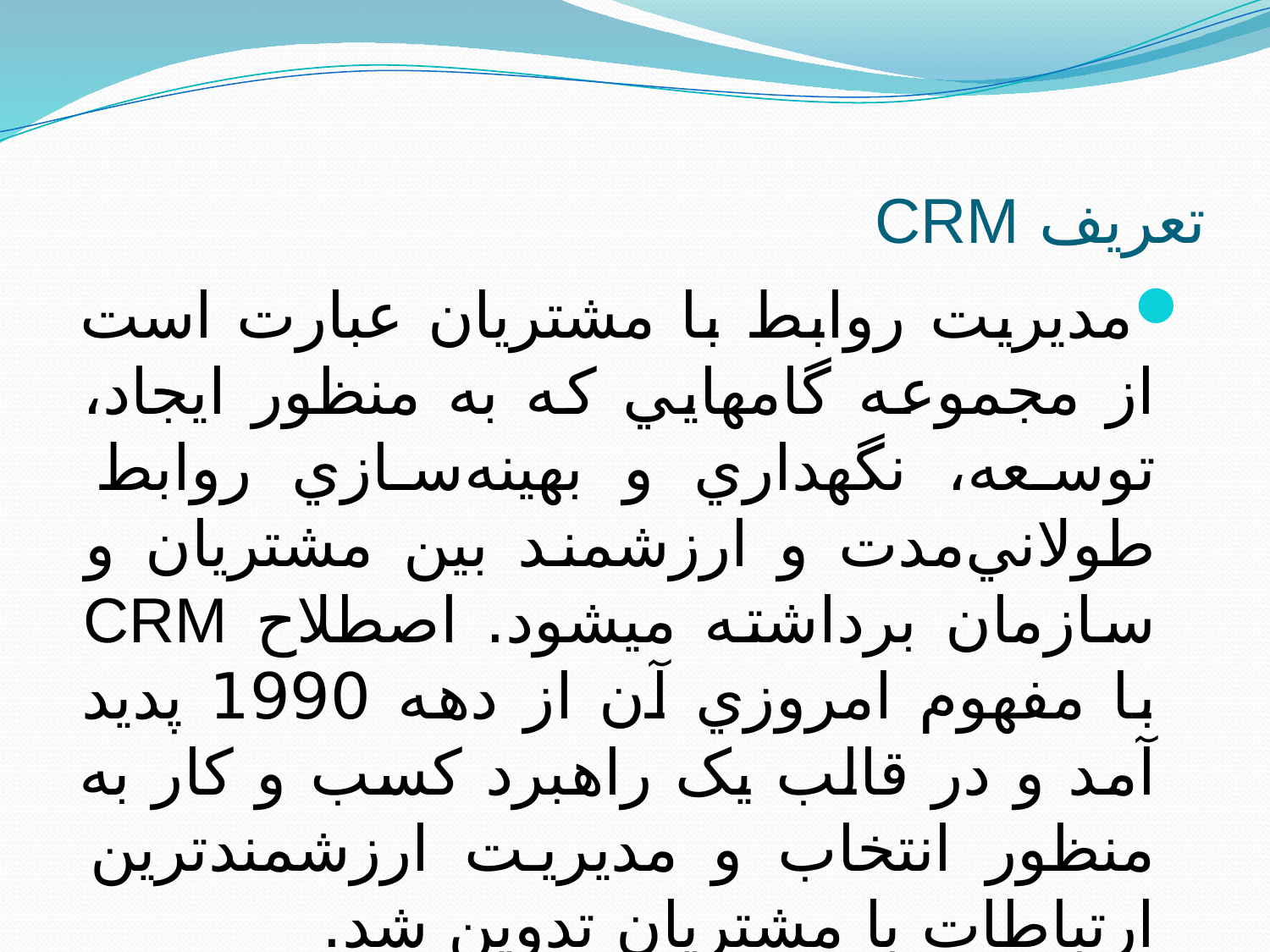

# تعریف CRM
مديريت روابط با مشتريان عبارت است از مجموعه گام‏هايي که به منظور ايجاد، توسعه، نگهداري و بهينه‌سازي روابط طولاني‌مدت و ارزشمند بين مشتريان و سازمان برداشته مي‏شود. اصطلاح CRM با مفهوم امروزي آن از دهه 1990 پديد آمد و در قالب يک راهبرد کسب و کار به منظور انتخاب و مديريت ارزشمندترين ارتباطات با مشتريان تدوين شد.